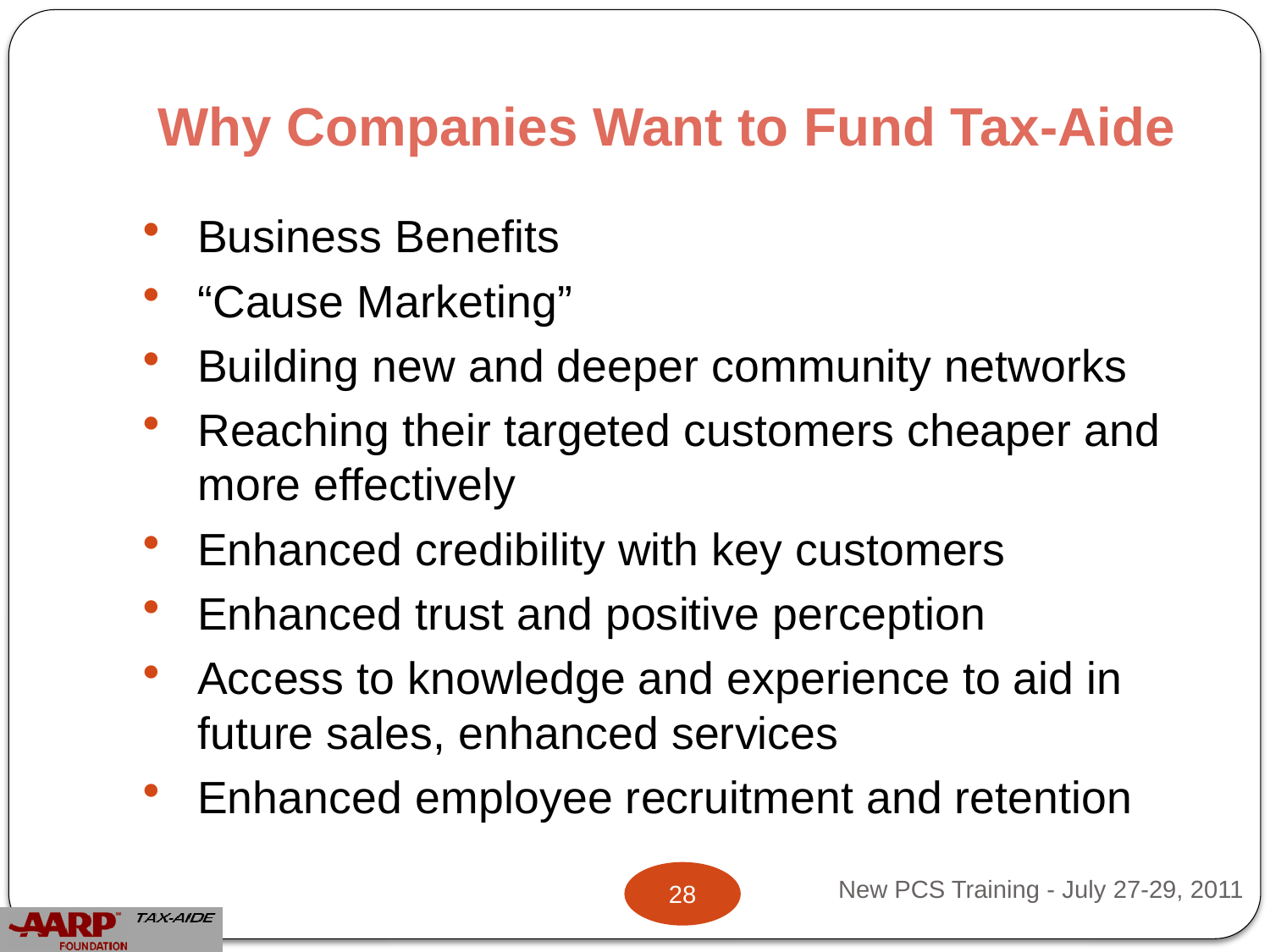

# Why Companies Want to Fund Tax-Aide
Business Benefits
“Cause Marketing”
Building new and deeper community networks
Reaching their targeted customers cheaper and more effectively
Enhanced credibility with key customers
Enhanced trust and positive perception
Access to knowledge and experience to aid in future sales, enhanced services
Enhanced employee recruitment and retention

New PCS Training - July 27-29, 2011
28